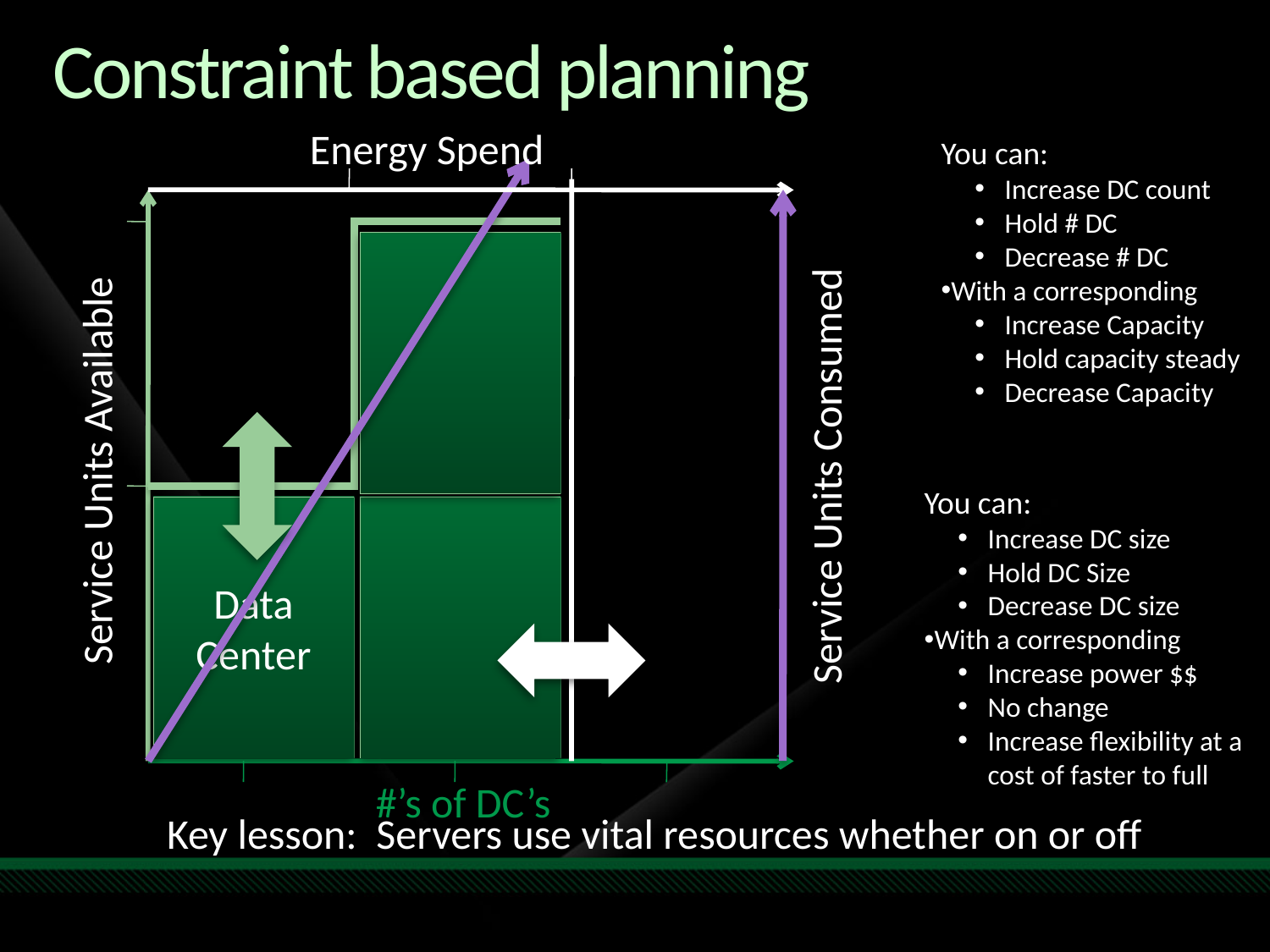

# Constraint based planning
Energy Spend
You can:
Increase DC count
Hold # DC
Decrease # DC
With a corresponding
Increase Capacity
Hold capacity steady
Decrease Capacity

Service Units Available
Service Units Consumed
You can:
Increase DC size
Hold DC Size
Decrease DC size
With a corresponding
Increase power $$
No change
Increase flexibility at a cost of faster to full

Data
Center

#’s of DC’s
Key lesson:  Servers use vital resources whether on or off